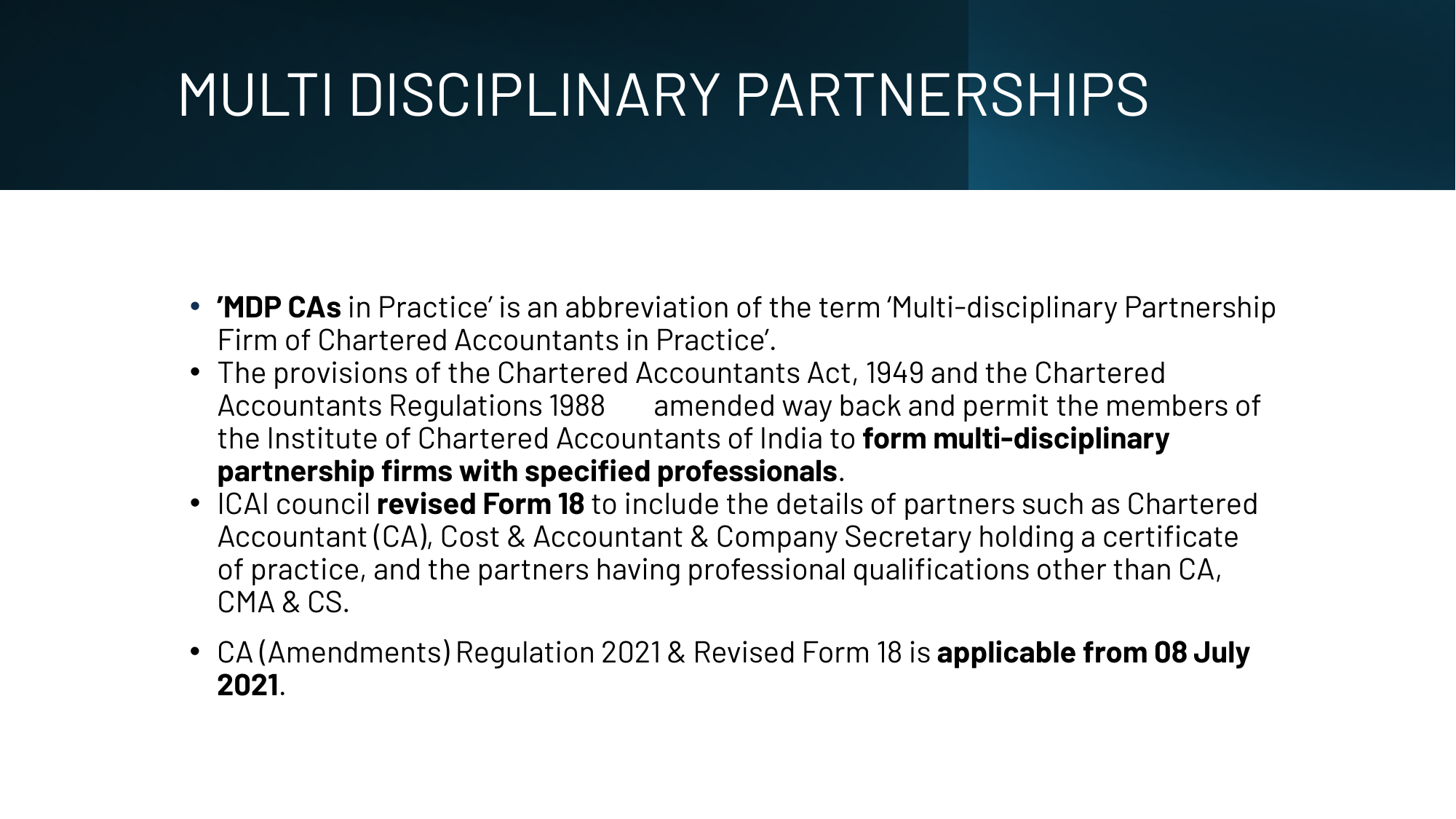

# MULTI DISCIPLINARY PARTNERSHIPS
’MDP CAs in Practice’ is an abbreviation of the term ‘Multi-disciplinary Partnership Firm of Chartered Accountants in Practice’.
The provisions of the Chartered Accountants Act, 1949 and the Chartered Accountants Regulations 1988	amended way back and permit the members of the Institute of Chartered Accountants of India to form multi-disciplinary partnership firms with specified professionals.
ICAI council revised Form 18 to include the details of partners such as Chartered Accountant (CA), Cost & Accountant & Company Secretary holding a certificate of practice, and the partners having professional qualifications other than CA, CMA & CS.
CA (Amendments) Regulation 2021 & Revised Form 18 is applicable from 08 July 2021.